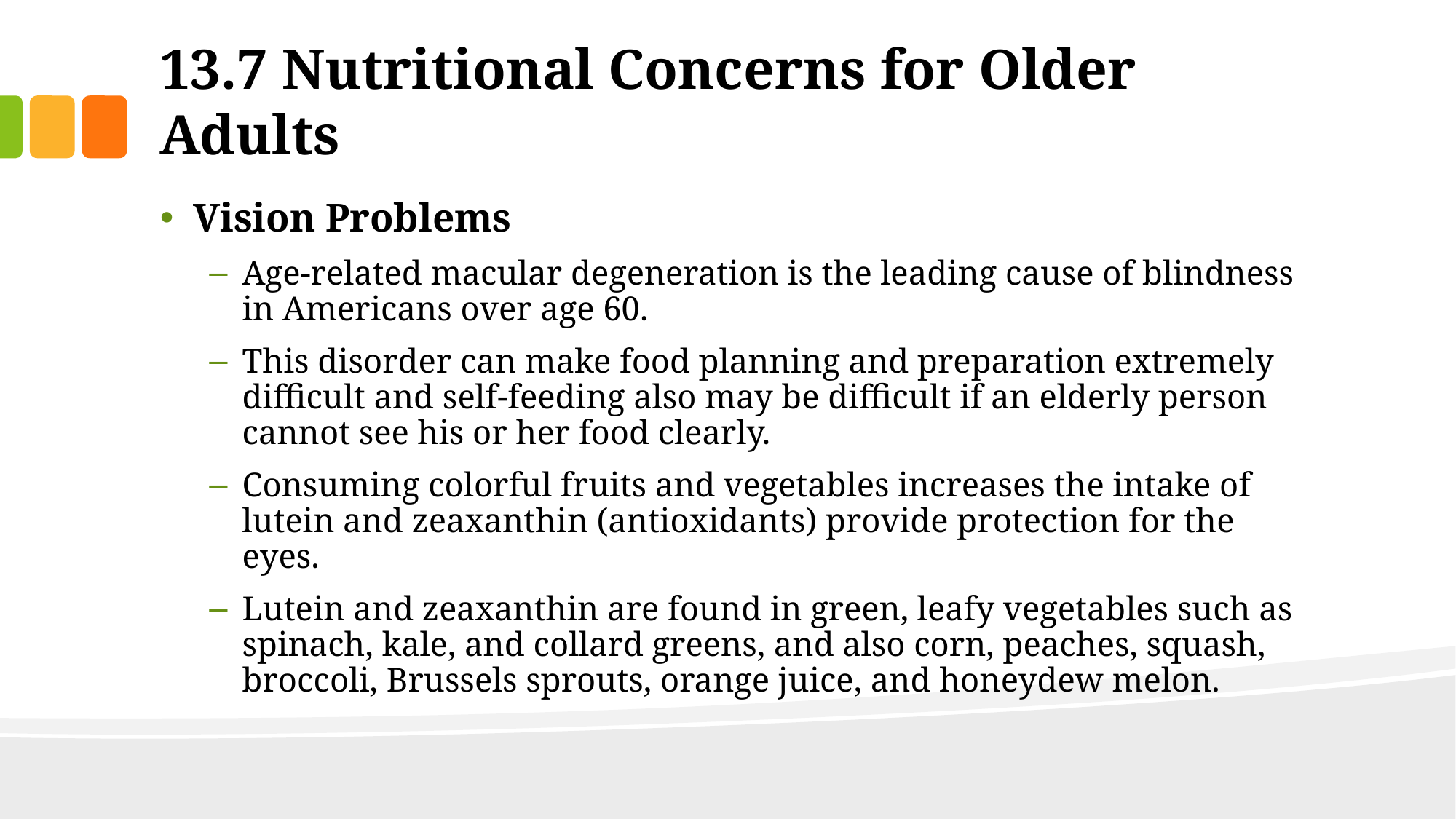

# 13.7 Nutritional Concerns for Older Adults
Vision Problems
Age-related macular degeneration is the leading cause of blindness in Americans over age 60.
This disorder can make food planning and preparation extremely difficult and self-feeding also may be difficult if an elderly person cannot see his or her food clearly.
Consuming colorful fruits and vegetables increases the intake of lutein and zeaxanthin (antioxidants) provide protection for the eyes.
Lutein and zeaxanthin are found in green, leafy vegetables such as spinach, kale, and collard greens, and also corn, peaches, squash, broccoli, Brussels sprouts, orange juice, and honeydew melon.